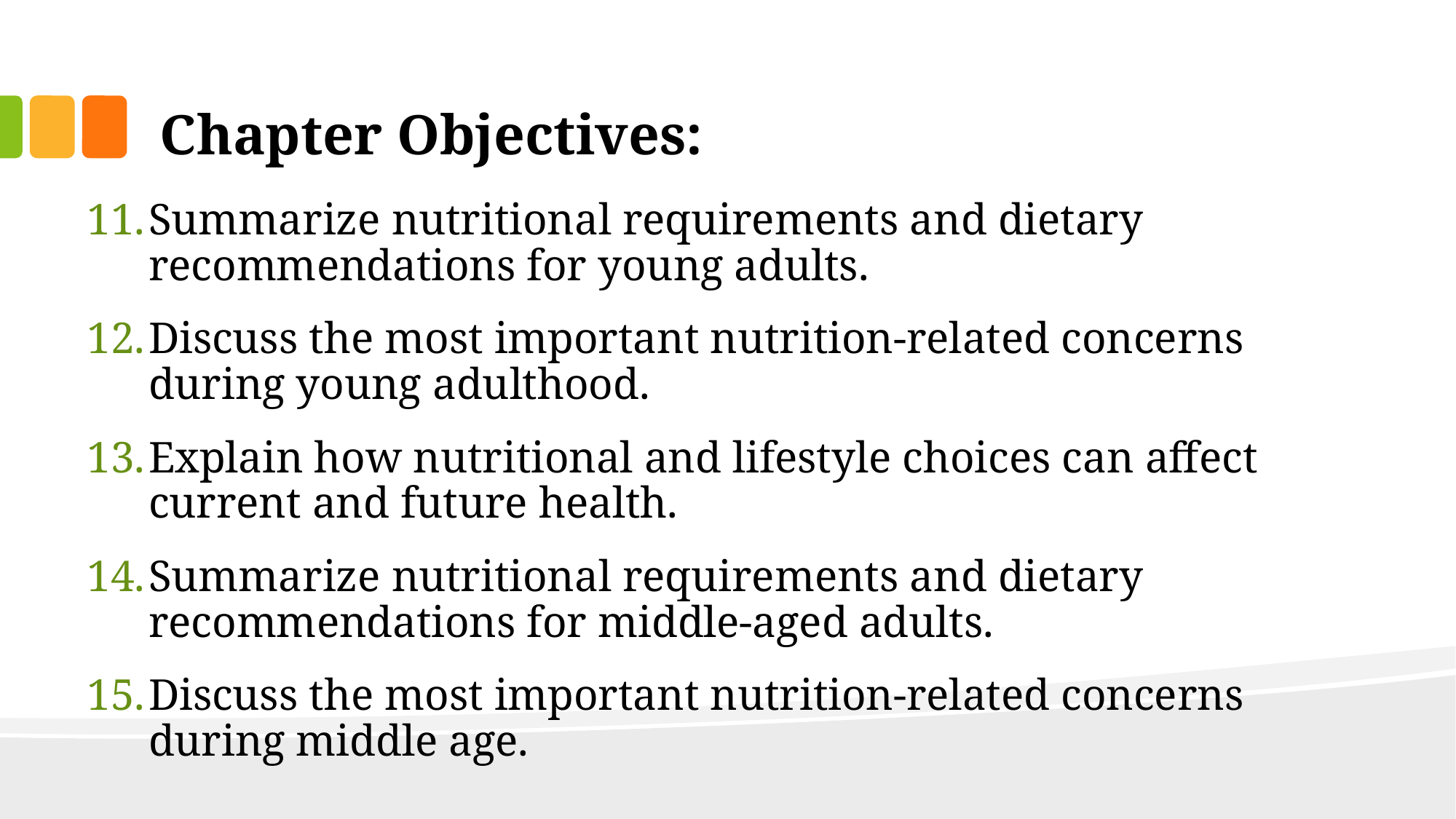

# Chapter Objectives:
Summarize nutritional requirements and dietary recommendations for young adults.
Discuss the most important nutrition-related concerns during young adulthood.
Explain how nutritional and lifestyle choices can affect current and future health.
Summarize nutritional requirements and dietary recommendations for middle-aged adults.
Discuss the most important nutrition-related concerns during middle age.